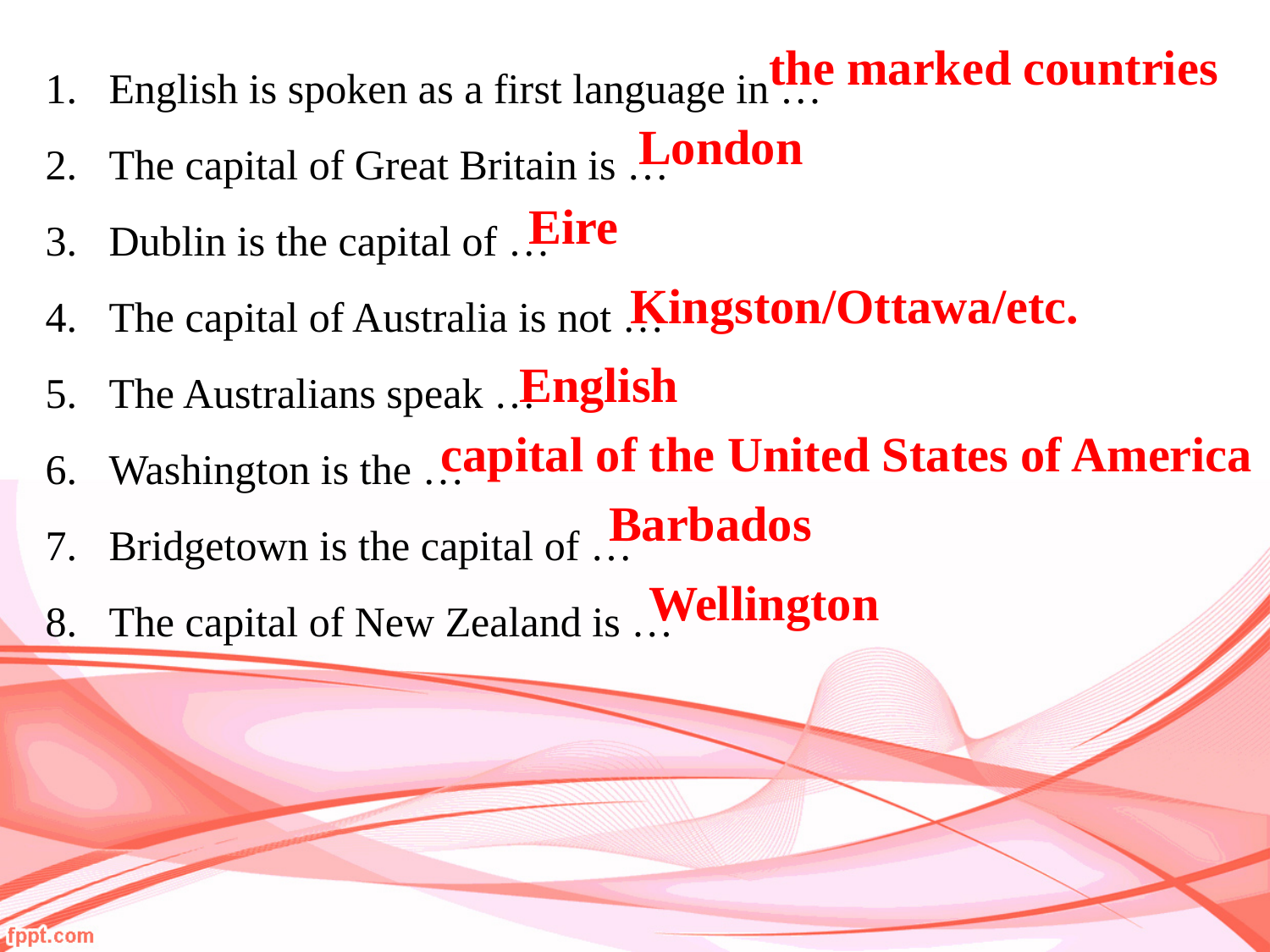

English is spoken as a first language in …
The capital of Great Britain is …
Dublin is the capital of …
The capital of Australia is not …
The Australians speak …
Washington is the …
Bridgetown is the capital of …
The capital of New Zealand is …
the marked countries
London
Eire
Kingston/Ottawa/etc.
English
capital of the United States of America
Barbados
Wellington